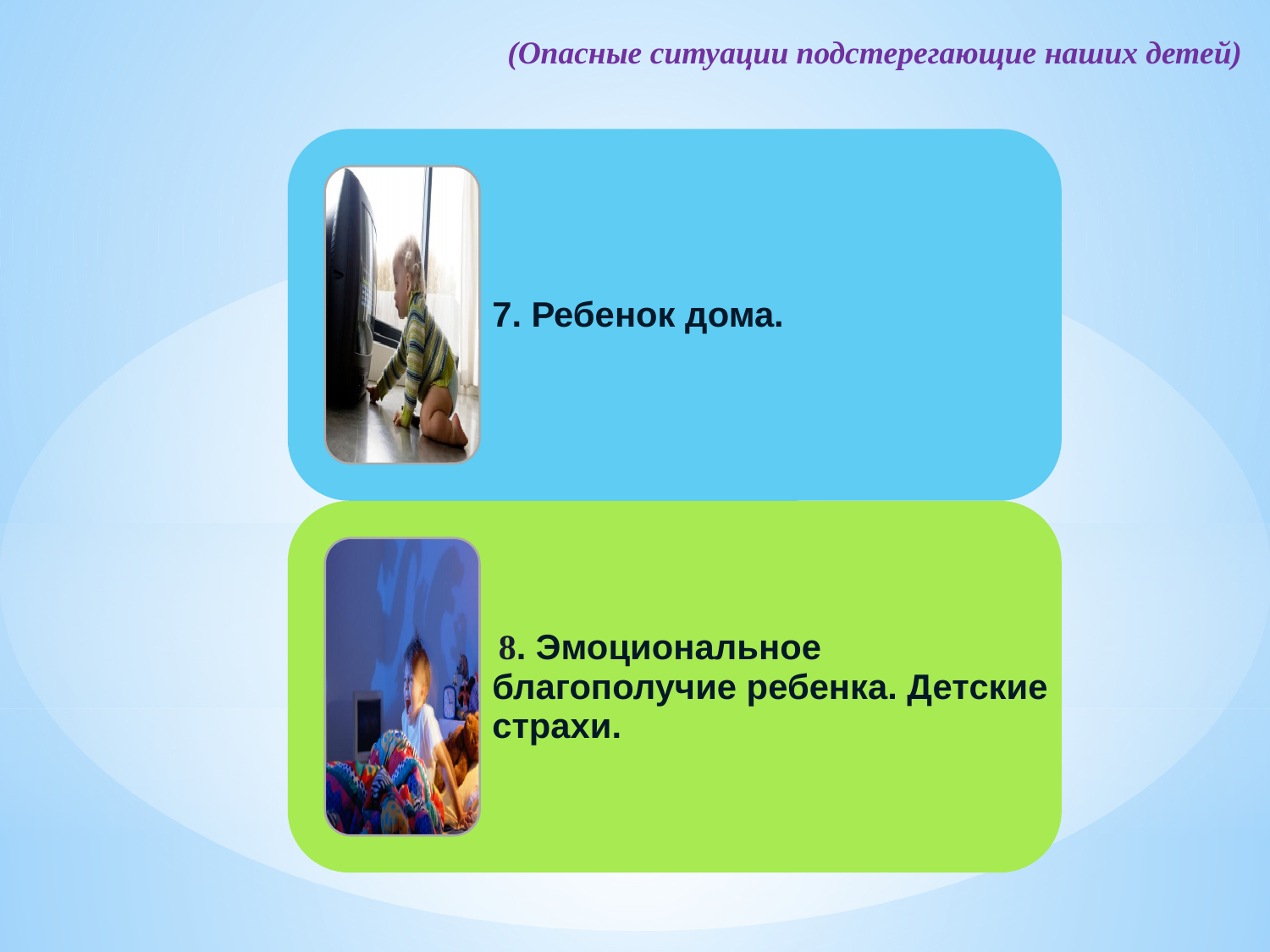

(Опасные ситуации подстерегающие наших детей)
 8. Эмоциональное благополучие ребенка. Детские страхи.
7. Ребенок дома.